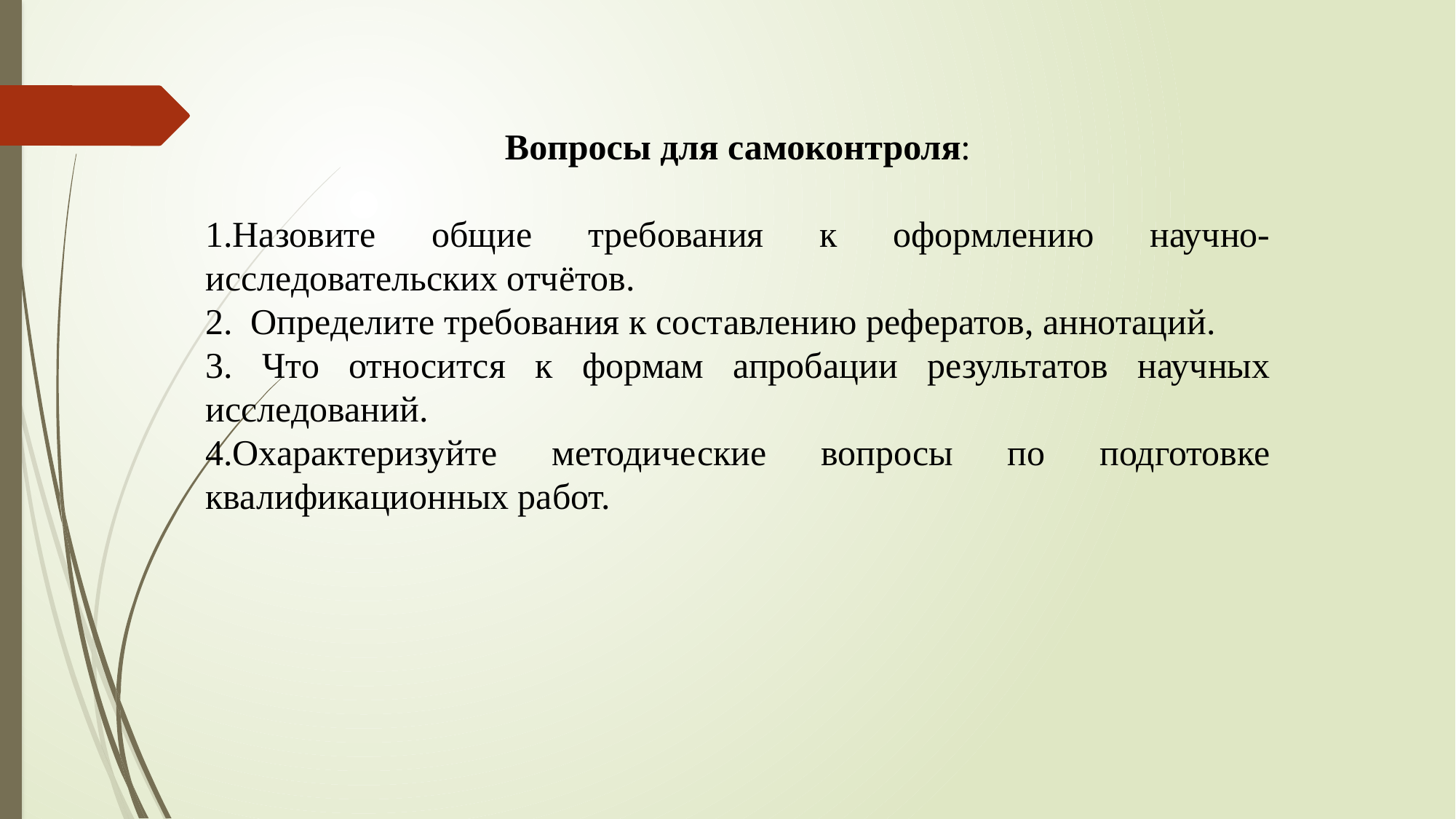

Вопросы для самоконтроля:

1.Назовите общие требования к оформлению научно-исследовательских отчётов.
2.  Определите требования к составлению рефератов, аннотаций.
3. Что относится к формам апробации результатов научных исследований.
4.Охарактеризуйте методические вопросы по подготовке квалификационных работ.